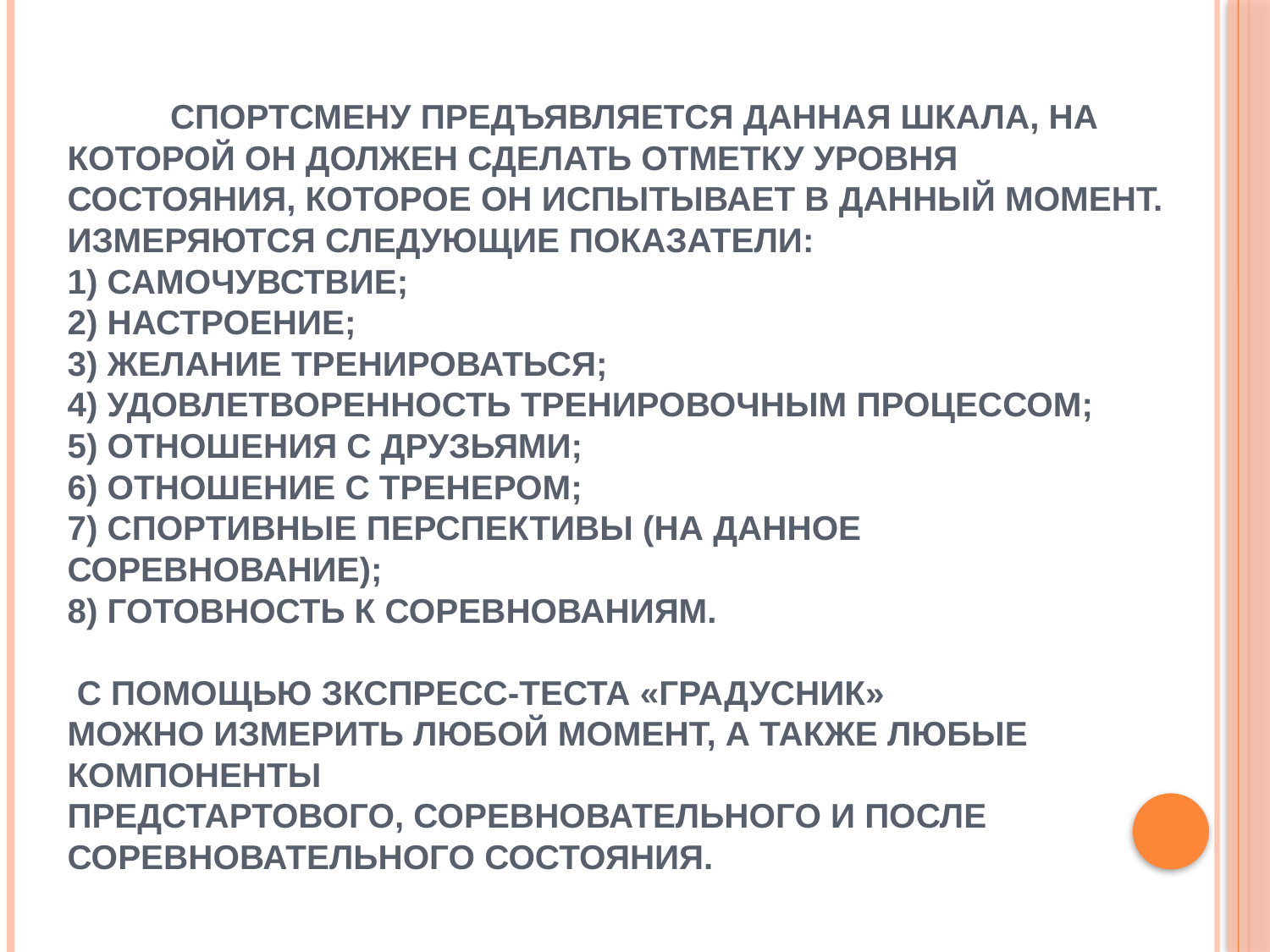

# Спортсмену предъявляется данная шкала, на которой он должен сделать отметку уровня состояния, которое он испытывает в данный момент. Измеряются следующие показатели: 1) самочувствие; 2) настроение; 3) желание тренироваться; 4) удовлетворенность тренировочным процессом; 5) отношения с друзьями; 6) отношение с тренером; 7) спортивные перспективы (на данное соревнование); 8) готовность к соревнованиям. С помощью зкспресс-теста «Градусник» можно измерить любой момент, а также любые компоненты предстартового, соревновательного и после соревновательного состояния.